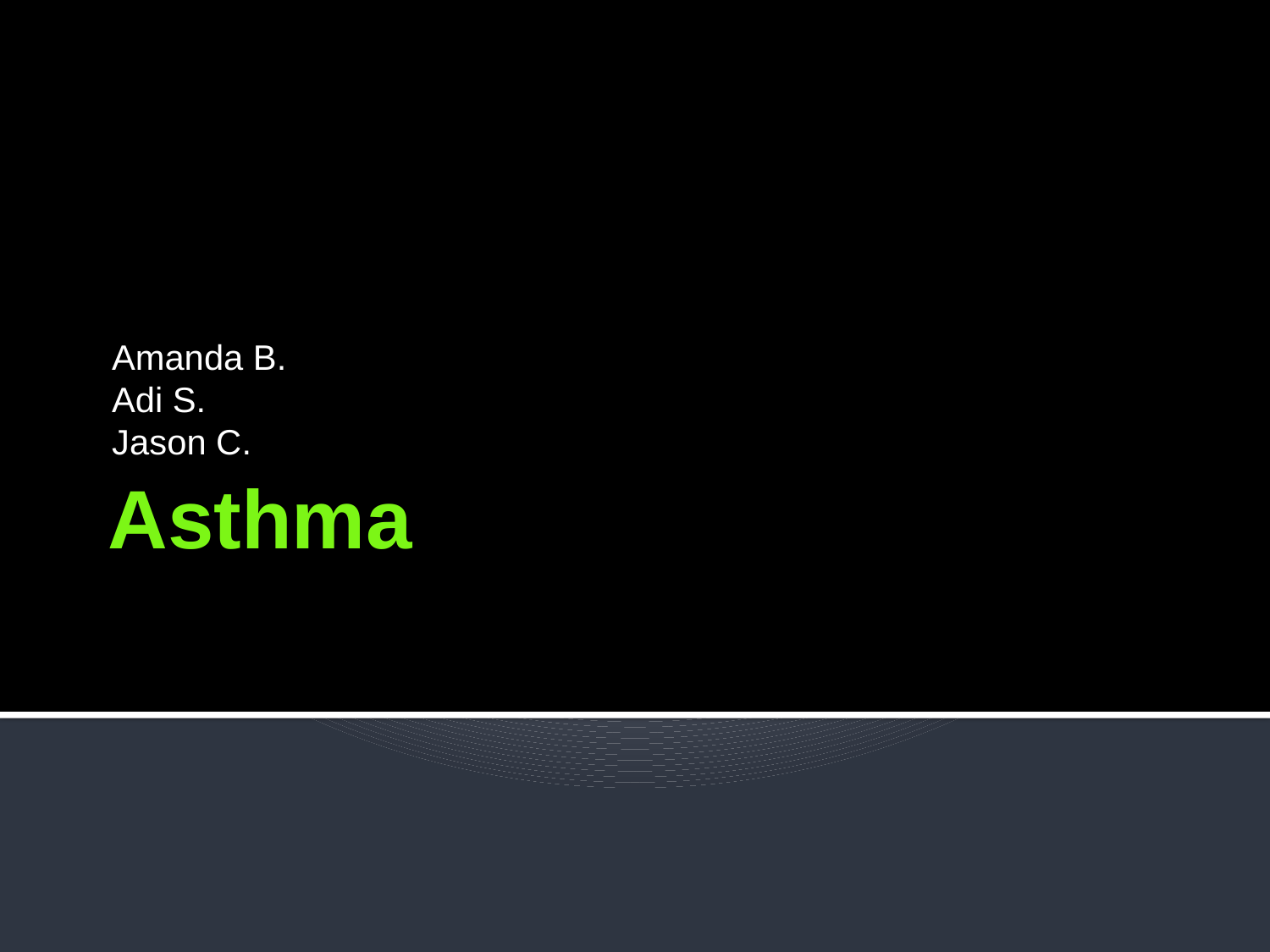

Amanda B.
Adi S.
Jason C.
# Asthma